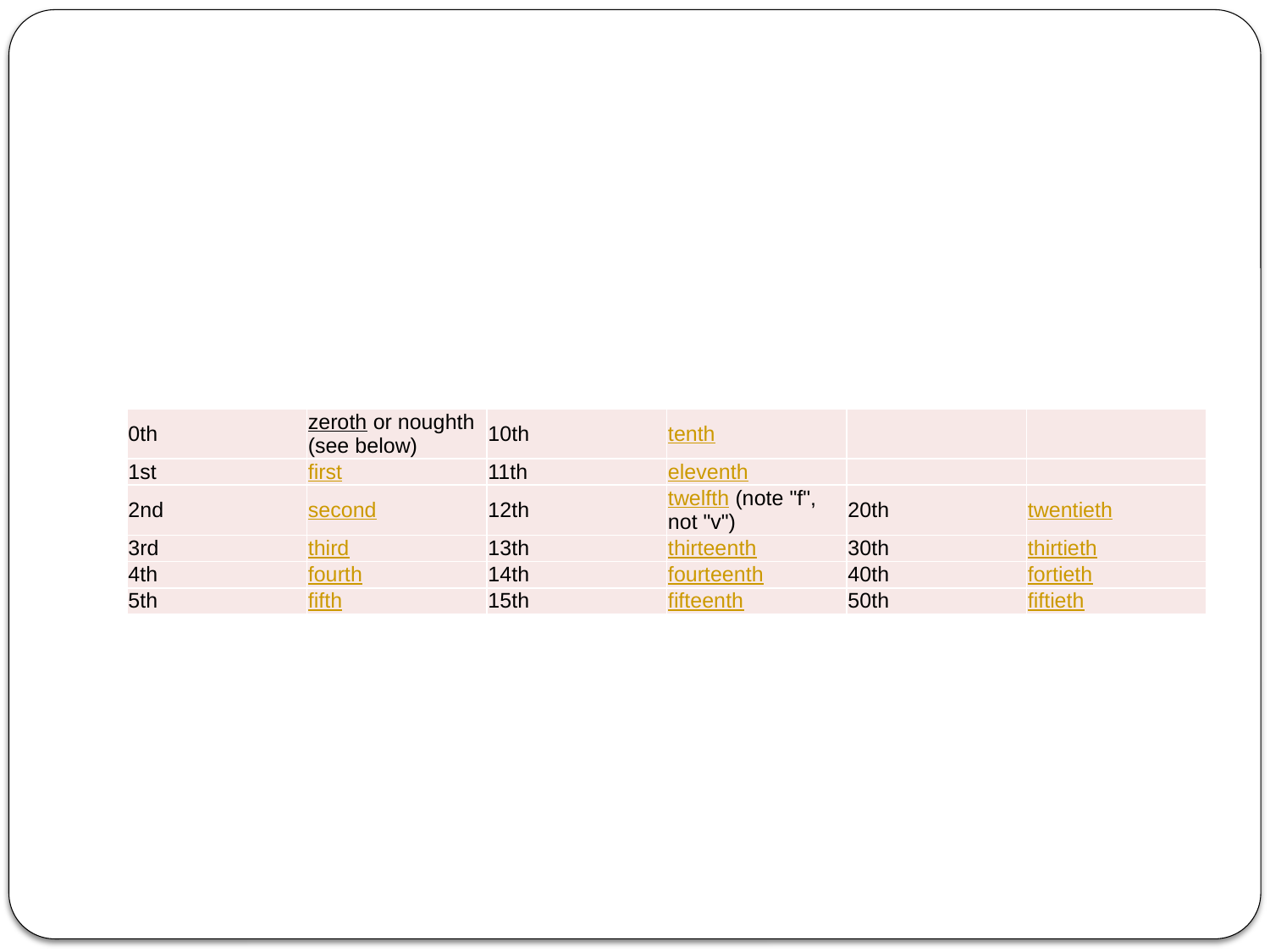

| 0th | zeroth or noughth (see below) | 10th | tenth |  |  |
| --- | --- | --- | --- | --- | --- |
| 1st | first | 11th | eleventh |  |  |
| 2nd | second | 12th | twelfth (note "f", not "v") | 20th | twentieth |
| 3rd | third | 13th | thirteenth | 30th | thirtieth |
| 4th | fourth | 14th | fourteenth | 40th | fortieth |
| 5th | fifth | 15th | fifteenth | 50th | fiftieth |